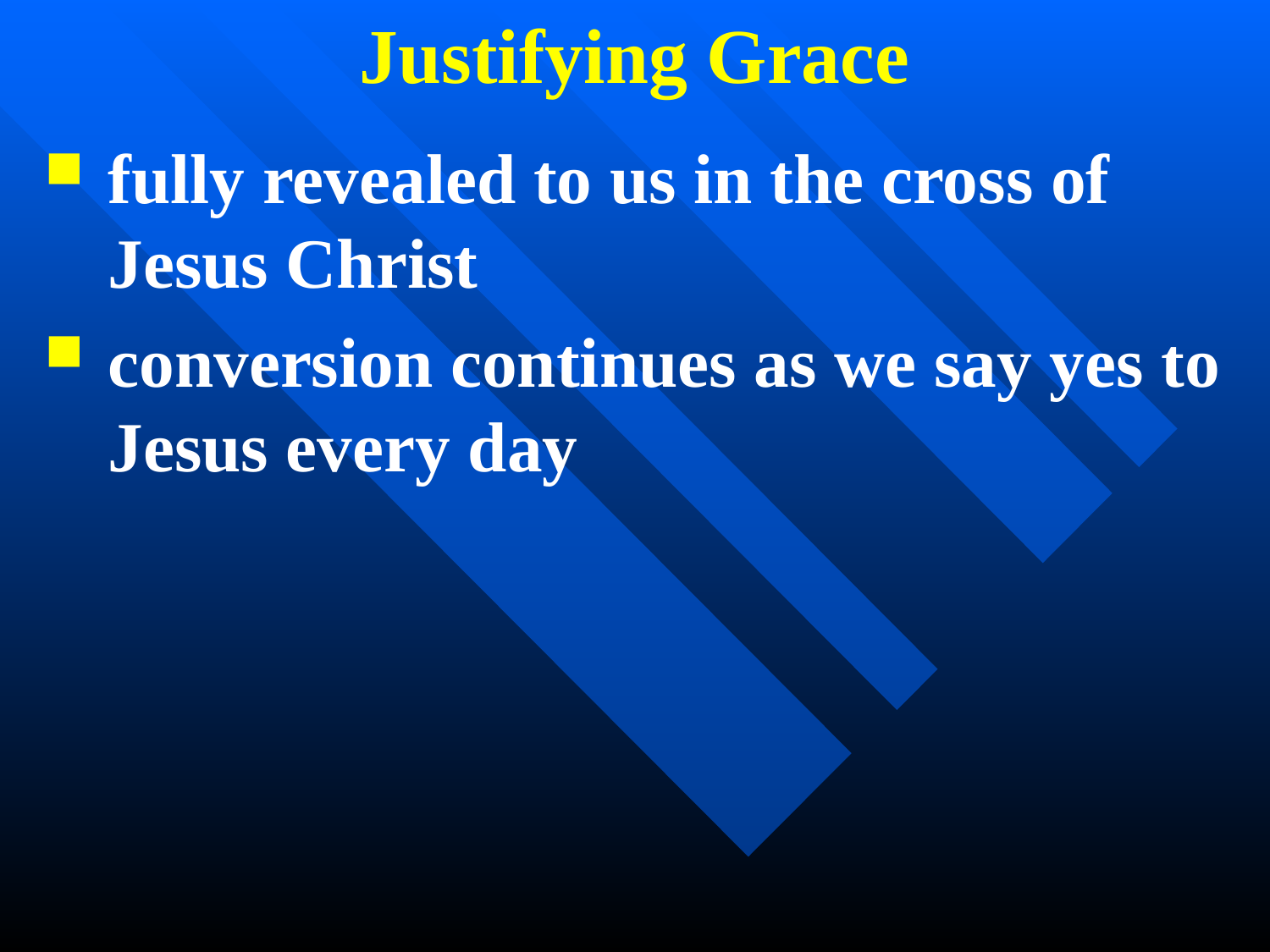

Justifying Grace
fully revealed to us in the cross of Jesus Christ
conversion continues as we say yes to Jesus every day